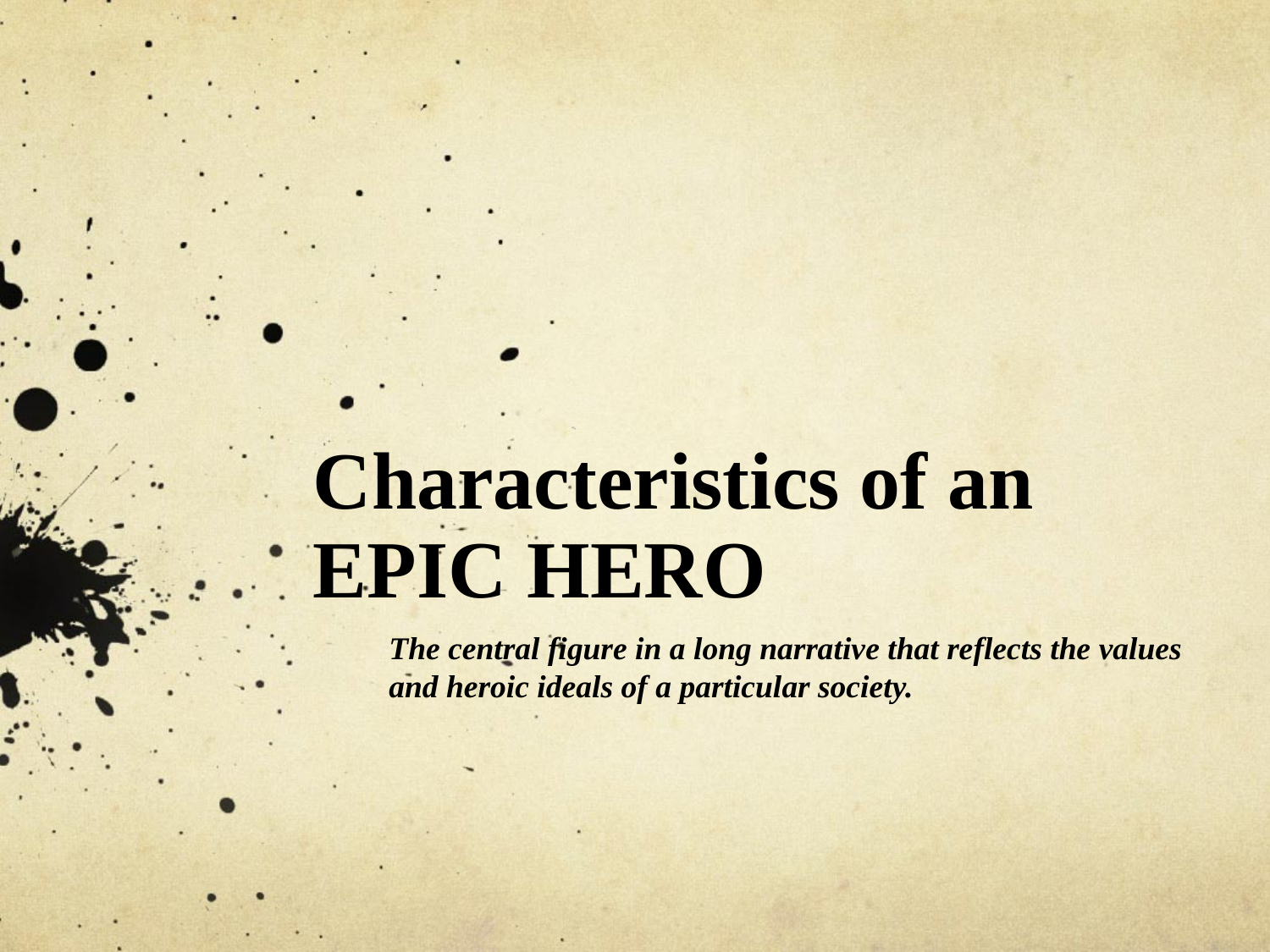

# Characteristics of an EPIC HERO
The central figure in a long narrative that reflects the values and heroic ideals of a particular society.